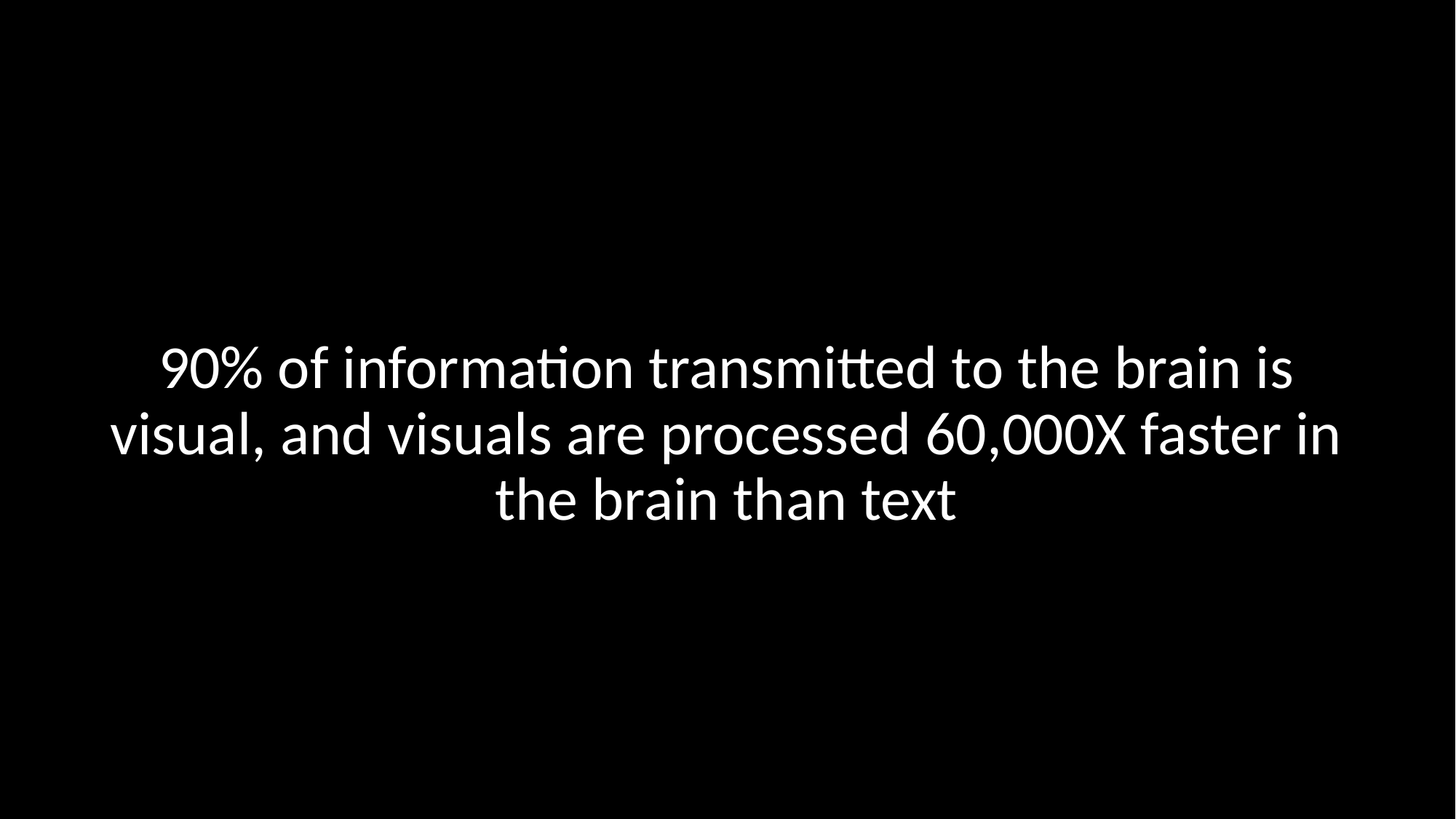

90% of information transmitted to the brain is visual, and visuals are processed 60,000X faster in the brain than text